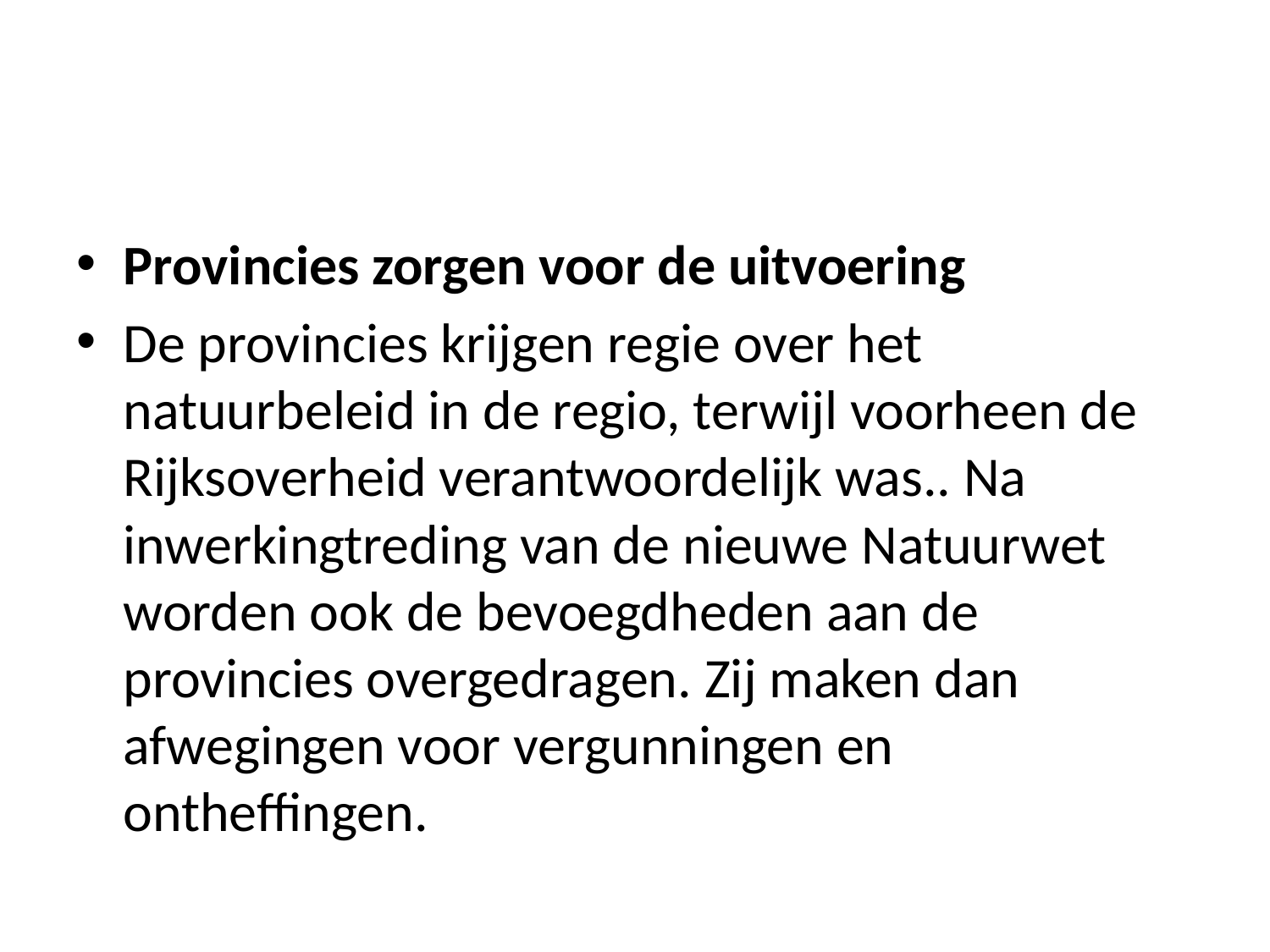

#
Provincies zorgen voor de uitvoering
De provincies krijgen regie over het natuurbeleid in de regio, terwijl voorheen de Rijksoverheid verantwoordelijk was.. Na inwerkingtreding van de nieuwe Natuurwet worden ook de bevoegdheden aan de provincies overgedragen. Zij maken dan afwegingen voor vergunningen en ontheffingen.